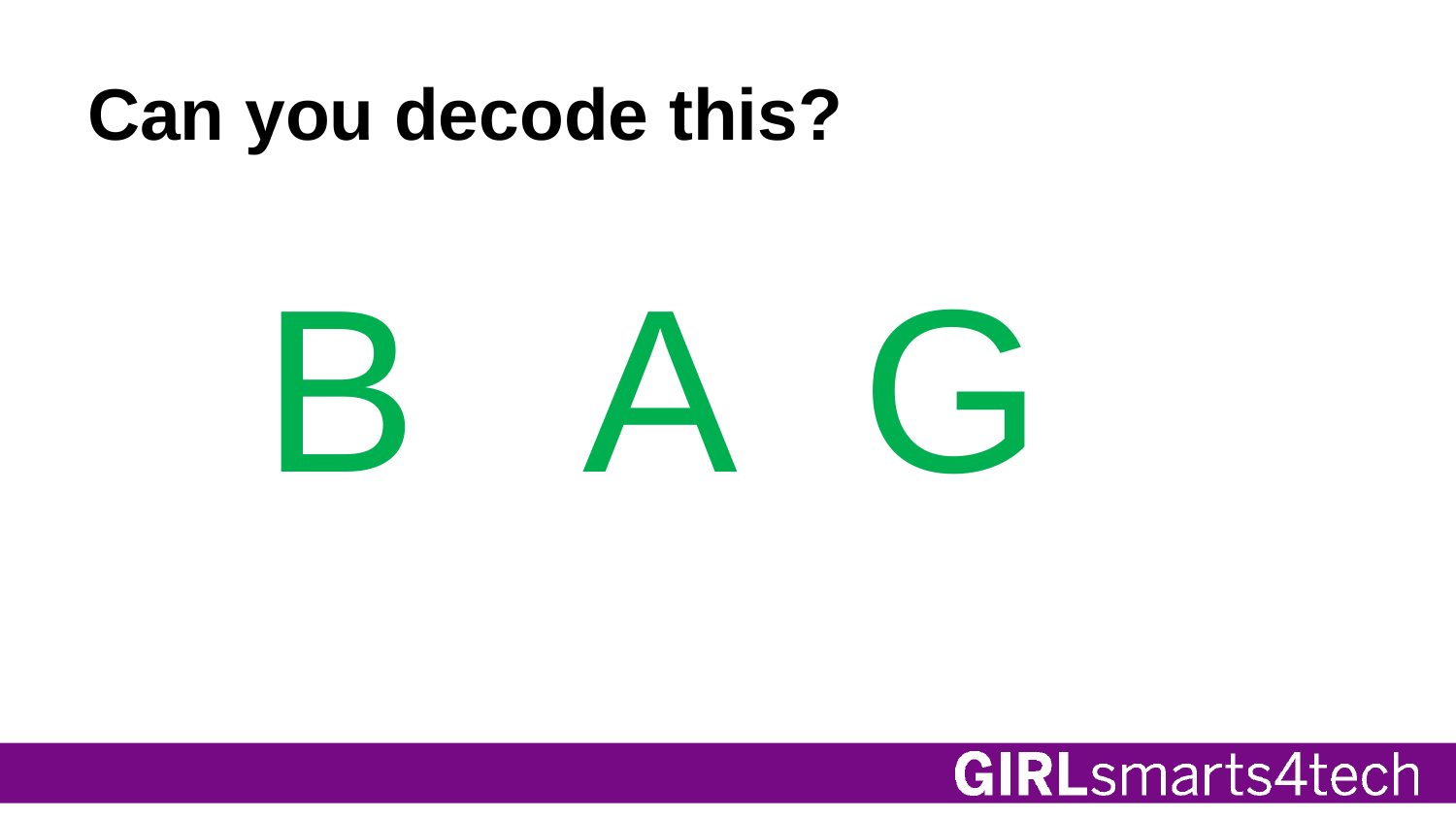

# Can you decode this?
B
G
A